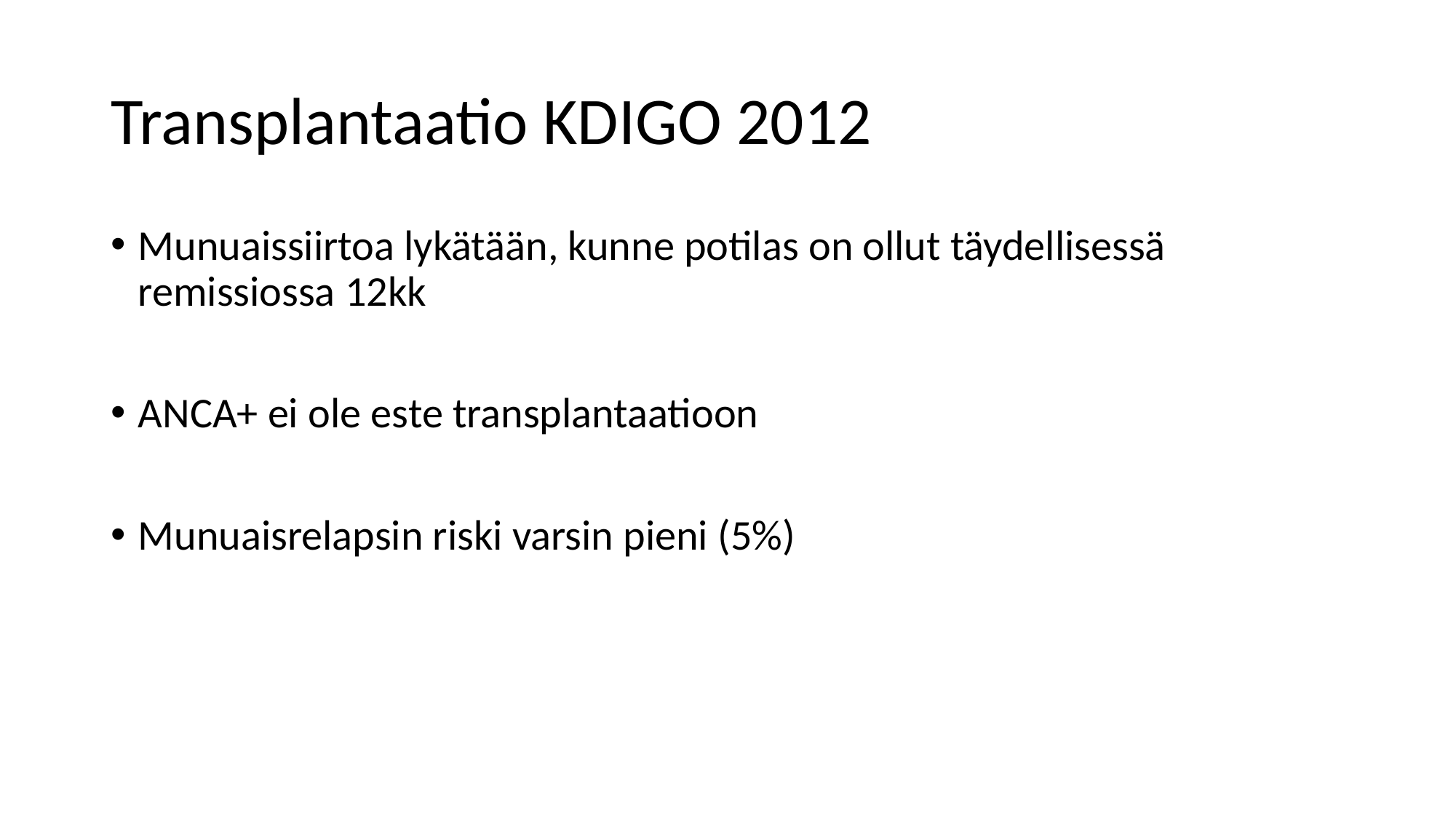

# Transplantaatio KDIGO 2012
Munuaissiirtoa lykätään, kunne potilas on ollut täydellisessä remissiossa 12kk

ANCA+ ei ole este transplantaatioon

Munuaisrelapsin riski varsin pieni (5%)